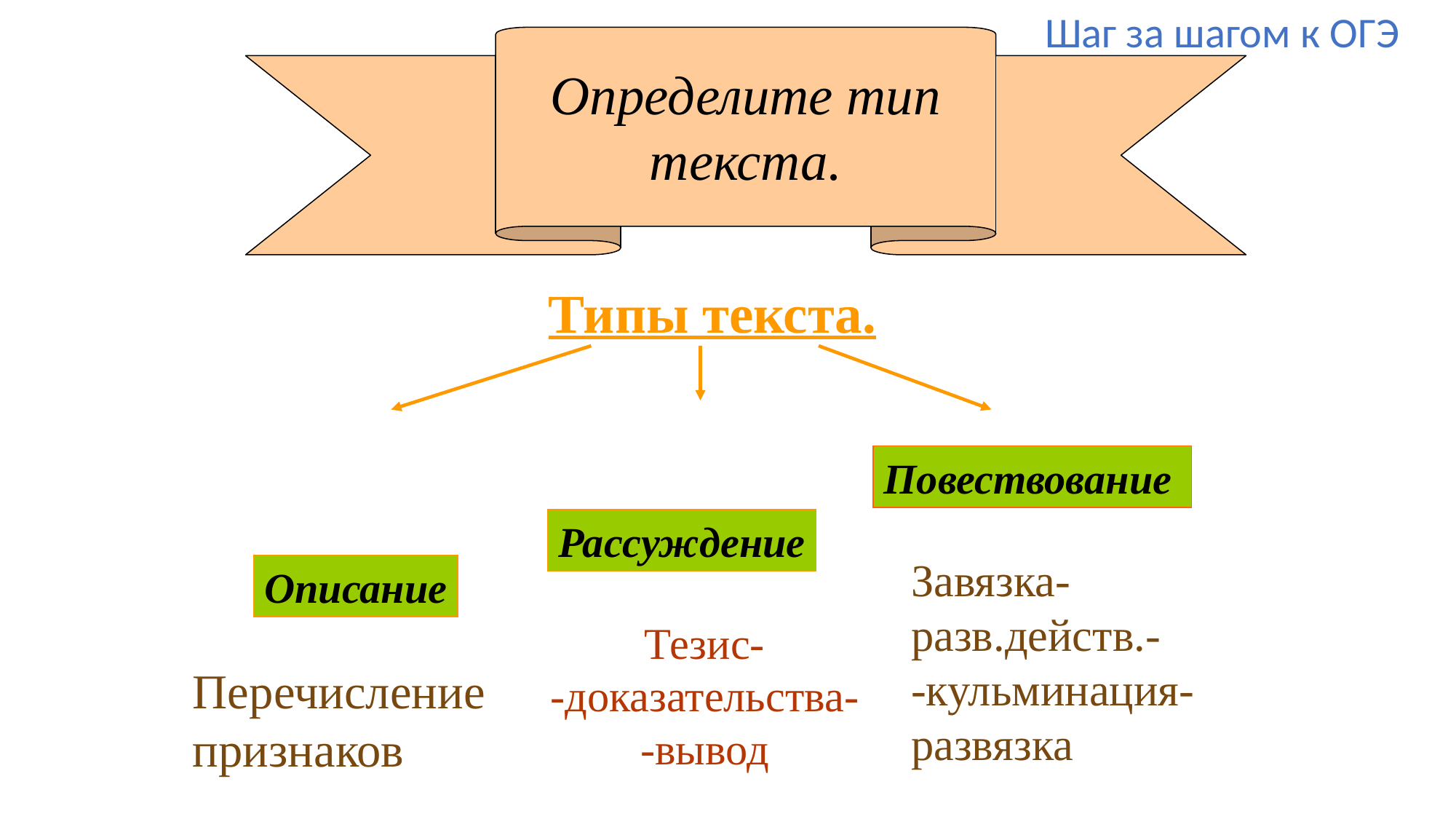

Шаг за шагом к ОГЭ

Определите тип текста.
Типы текста.

Повествование
Завязка-разв.действ.-
-кульминация-развязка
Рассуждение
Тезис-
-доказательства-
-вывод
Описание
Перечисление
признаков